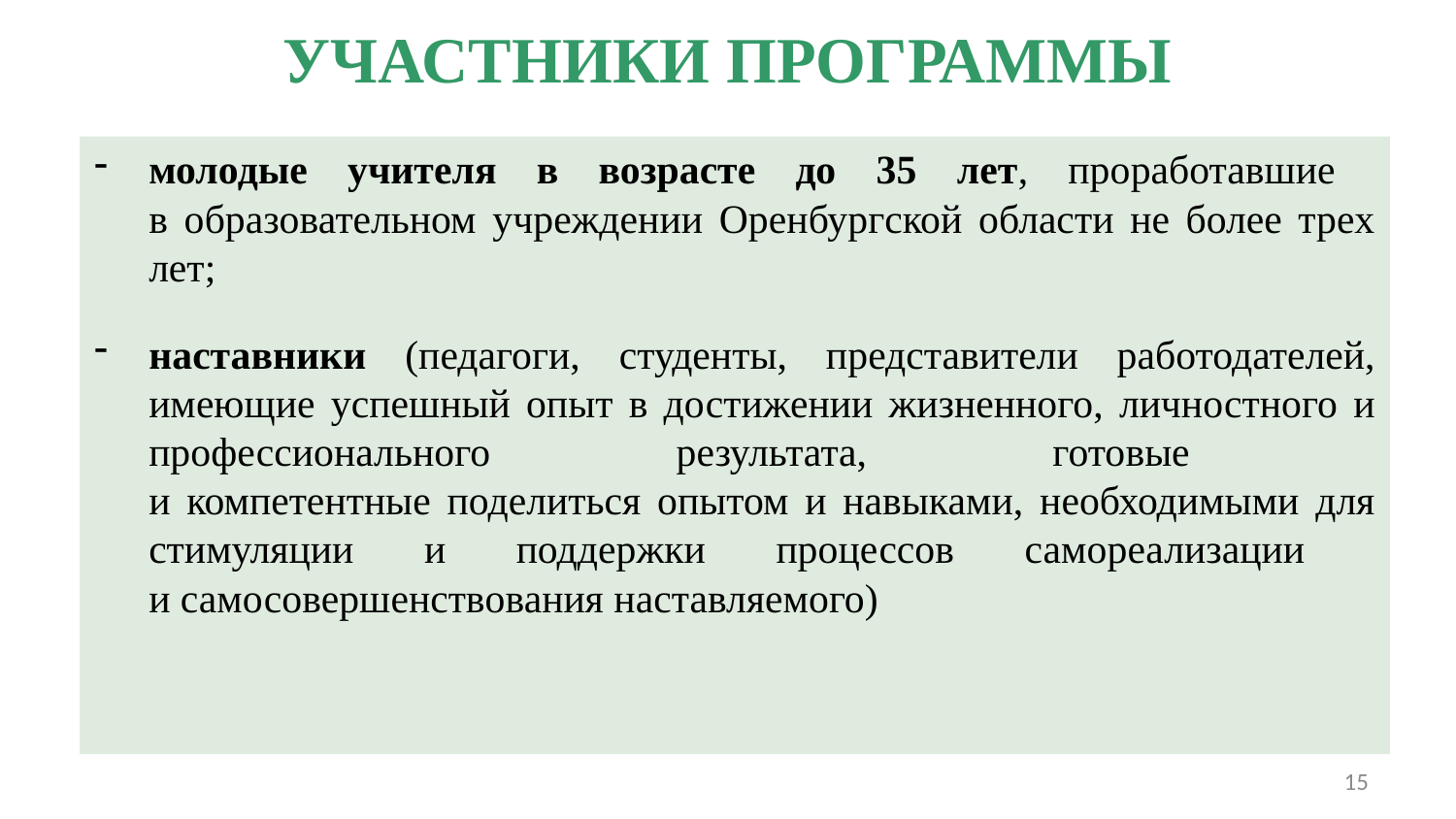

# УЧАСТНИКИ ПРОГРАММЫ
молодые учителя в возрасте до 35 лет, проработавшие
в образовательном учреждении Оренбургской области не более трех лет;

наставники (педагоги, студенты, представители работодателей, имеющие успешный опыт в достижении жизненного, личностного и профессионального результата, готовые
и компетентные поделиться опытом и навыками, необходимыми для стимуляции и поддержки процессов самореализации
и самосовершенствования наставляемого)

15